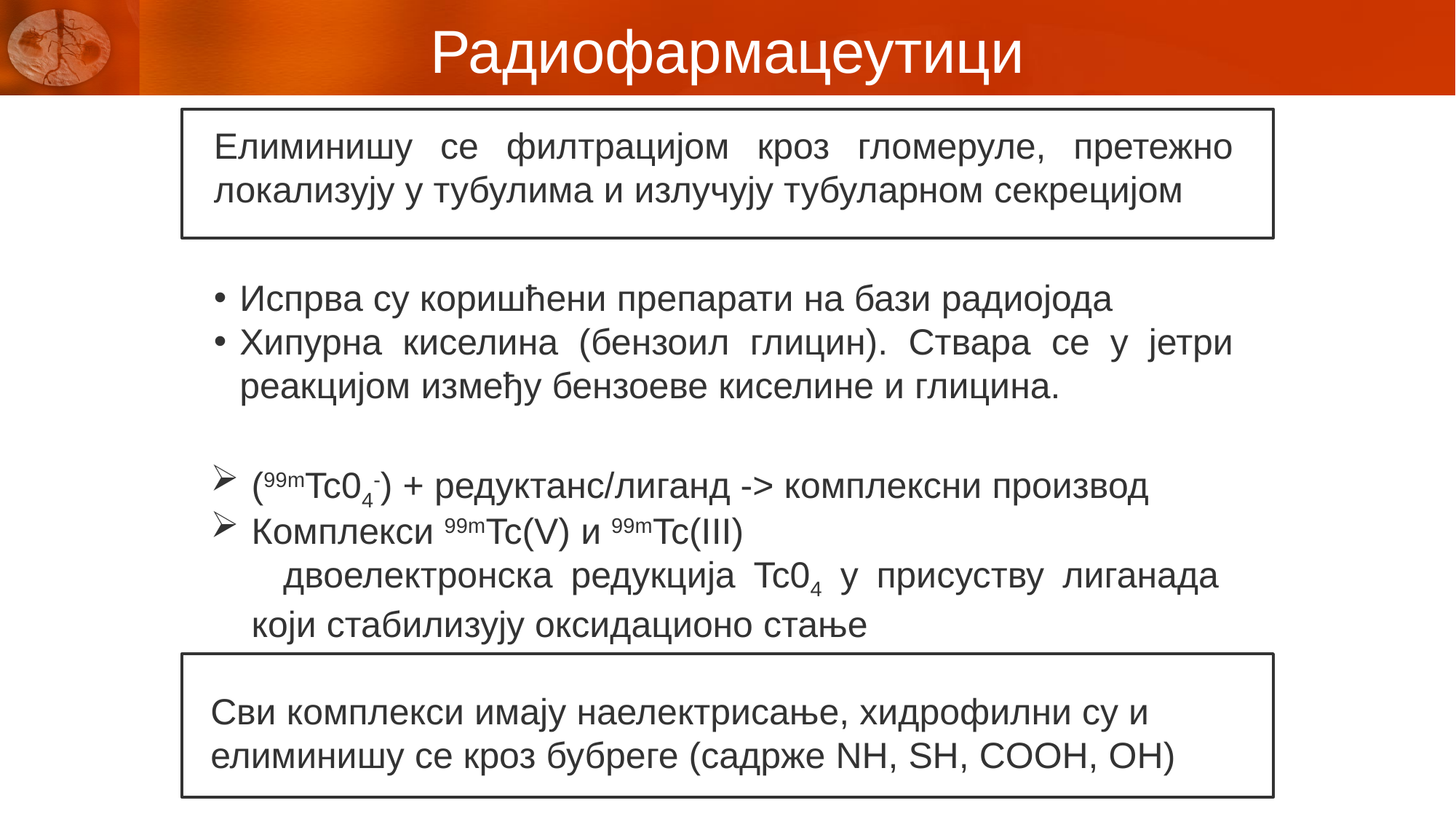

Радиофармацеутици

Eлиминишу се филтрацијом кроз гломеруле, претежно локализују у тубулима и излучују тубуларном секрецијом

Испрва су коришћени препарати на бази радиојода
Хипурна киселина (бензоил глицин). Ствара се у јетри реакцијом између бензоеве киселине и глицина.
(99mTc04-) + редуктанс/лиганд -> комплексни производ
Комплекси 99mTc(V) и 99mTc(III)
    двоелектронска редукција Tc04 у присуству лиганада који стабилизују оксидационо стање

Сви комплекси имају наелектрисање, хидрофилни су и
елиминишу се кроз бубреге (садрже NH, SH, COOH, OH)